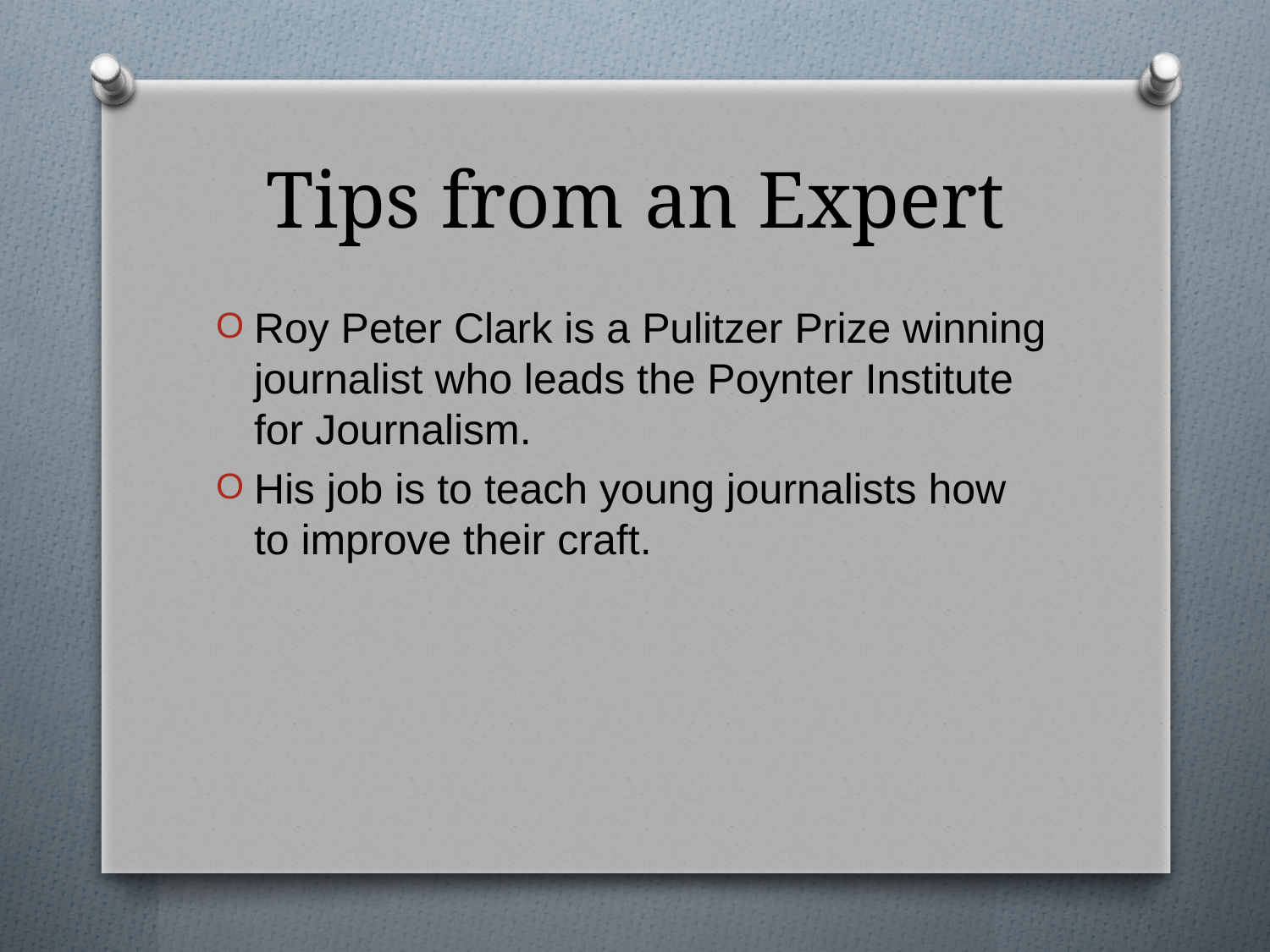

# Tips from an Expert
Roy Peter Clark is a Pulitzer Prize winning journalist who leads the Poynter Institute for Journalism.
His job is to teach young journalists how to improve their craft.